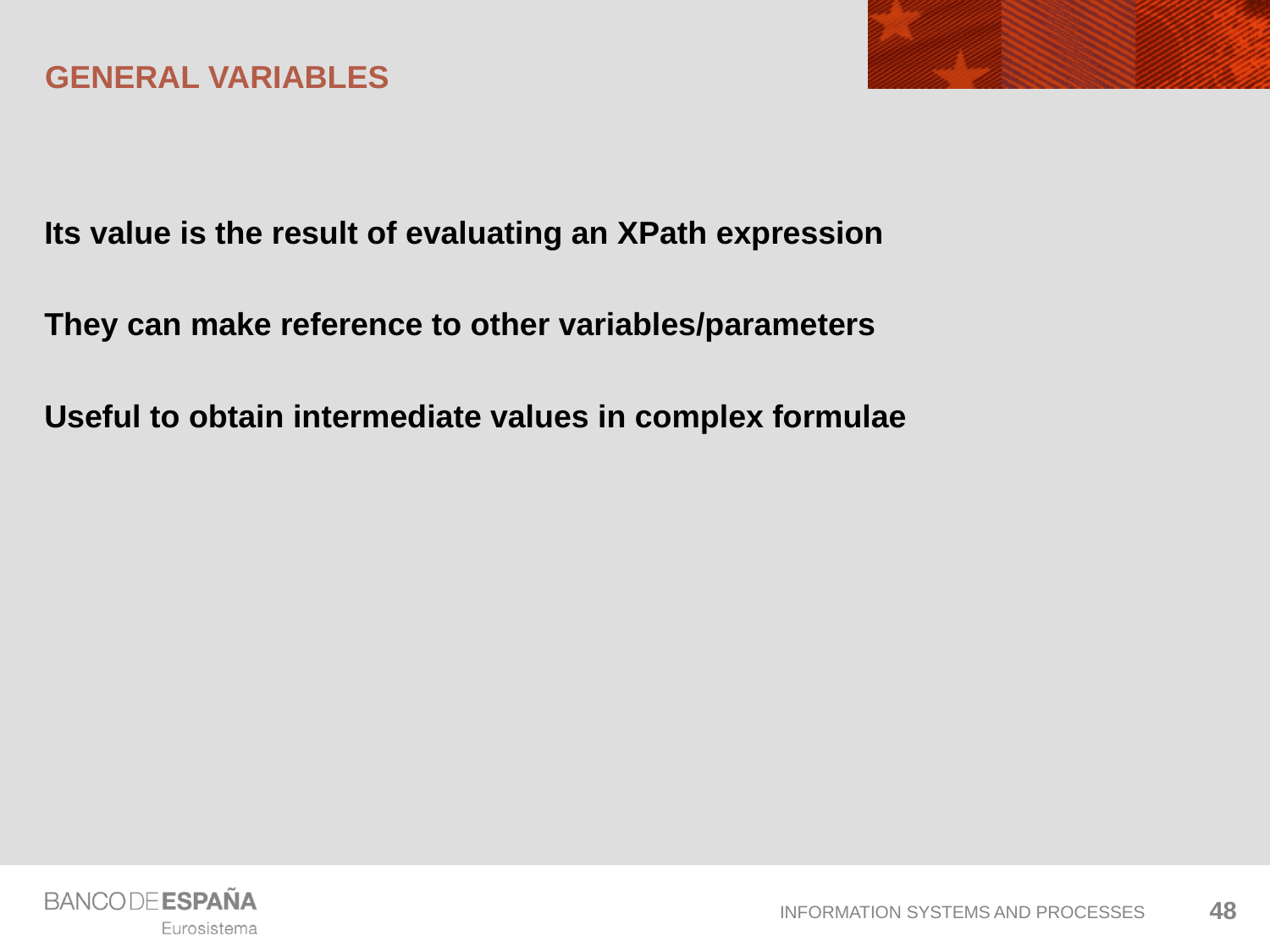

# General variables
Its value is the result of evaluating an XPath expression

They can make reference to other variables/parameters

Useful to obtain intermediate values in complex formulae
48